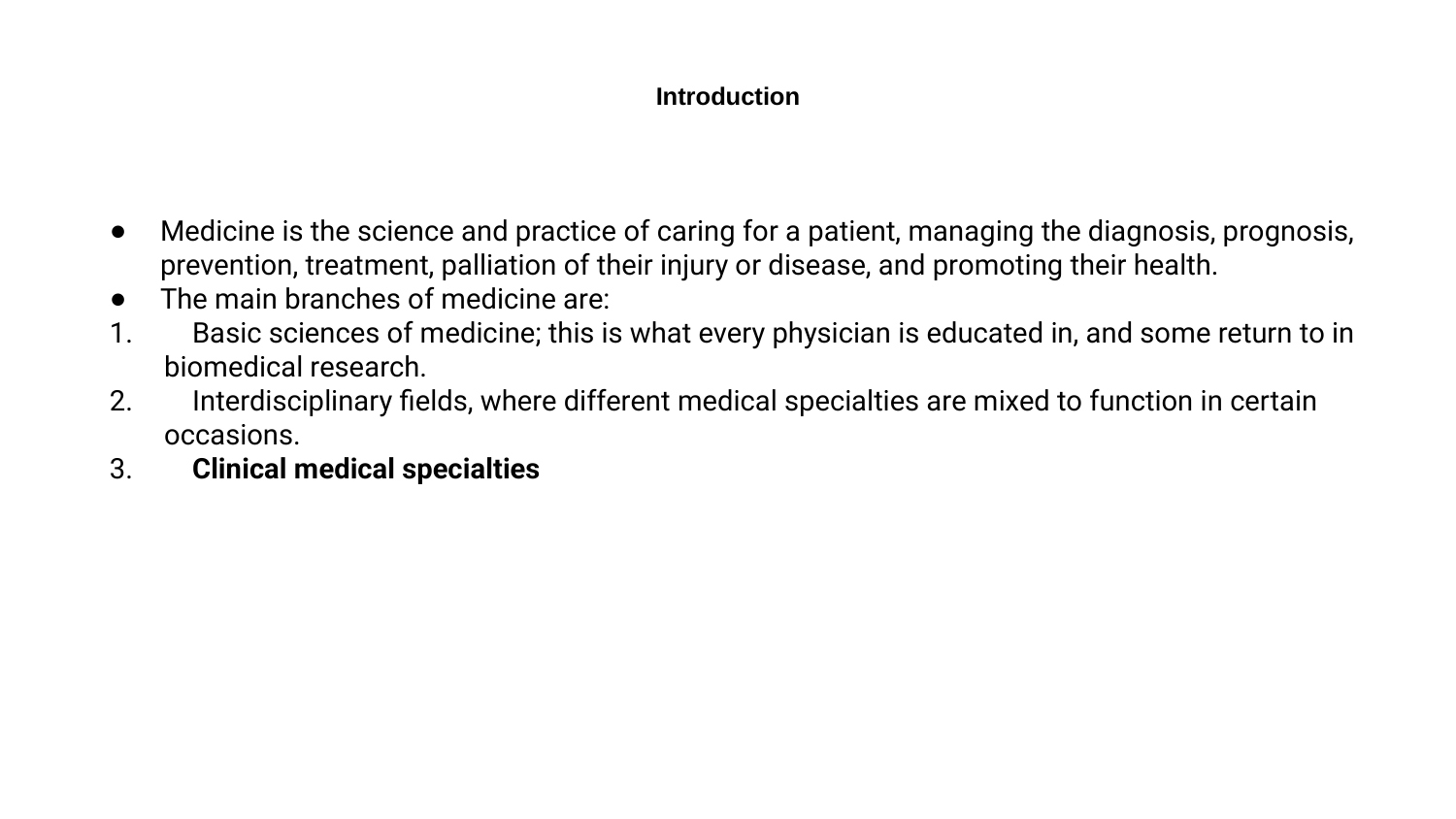

# Introduction
Medicine is the science and practice of caring for a patient, managing the diagnosis, prognosis, prevention, treatment, palliation of their injury or disease, and promoting their health.
The main branches of medicine are:
    Basic sciences of medicine; this is what every physician is educated in, and some return to in biomedical research.
    Interdisciplinary fields, where different medical specialties are mixed to function in certain occasions.
    Clinical medical specialties